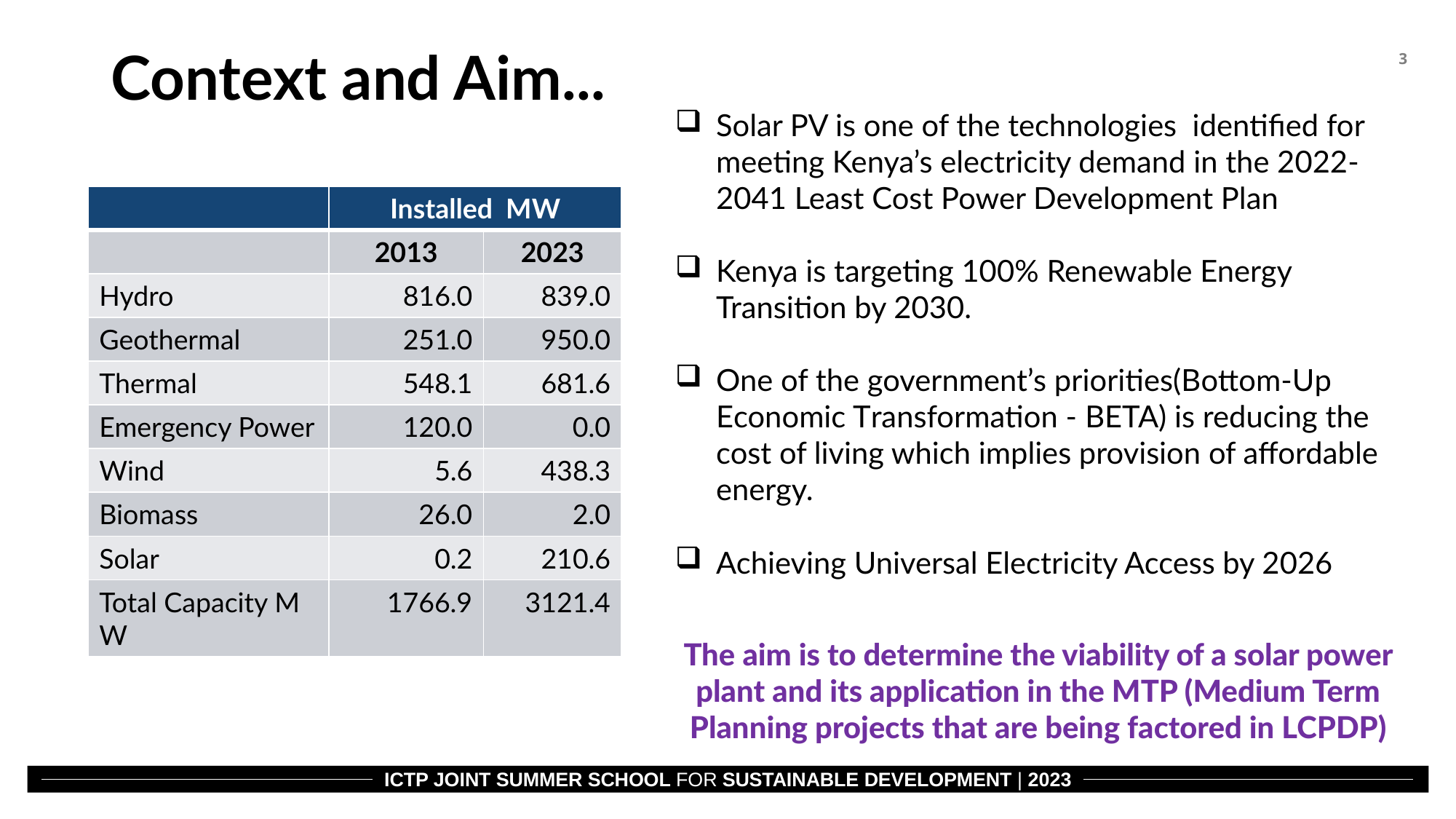

Context and Aim...

Solar PV is one of the technologies  identified for meeting Kenya’s electricity demand in the 2022-2041 Least Cost Power Development Plan

Kenya is targeting 100% Renewable Energy Transition by 2030.

One of the government’s priorities(Bottom-Up Economic Transformation - BETA) is reducing the cost of living which implies provision of affordable energy.

Achieving Universal Electricity Access by 2026

|  | Installed  MW |  |
| --- | --- | --- |
|  | 2013 | 2023 |
| Hydro | 816.0 | 839.0 |
| Geothermal | 251.0 | 950.0 |
| Thermal | 548.1 | 681.6 |
| Emergency Power | 120.0 | 0.0 |
| Wind | 5.6 | 438.3 |
| Biomass | 26.0 | 2.0 |
| Solar | 0.2 | 210.6 |
| Total Capacity MW | 1766.9 | 3121.4 |
The aim is to determine the viability of a solar power plant and its application in the MTP (Medium Term Planning projects that are being factored in LCPDP)